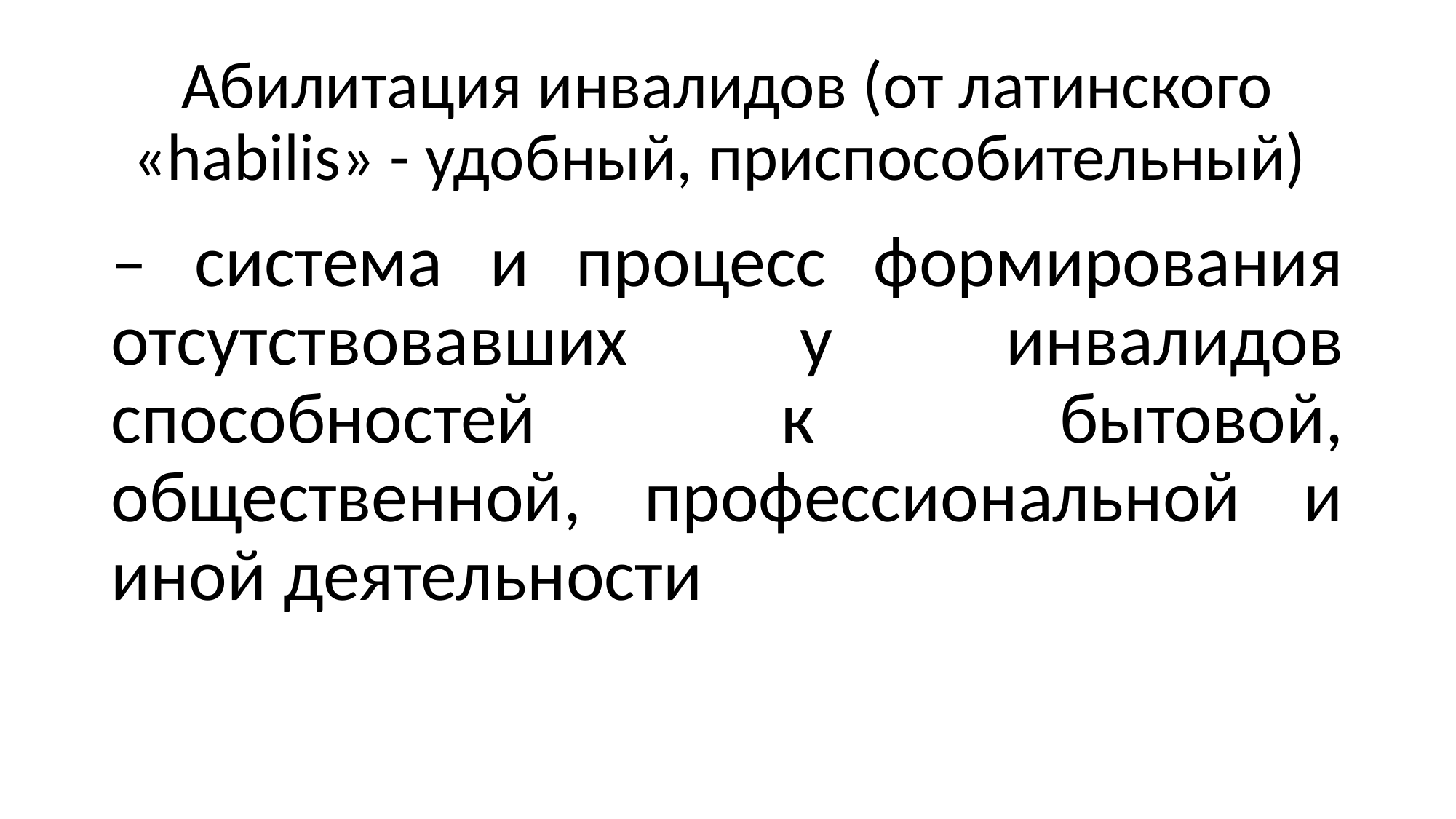

# Абилитация инвалидов (от латинского «habilis» - удобный, приспособительный)
– система и процесс формирования отсутствовавших у инвалидов способностей к бытовой, общественной, профессиональной и иной деятельности